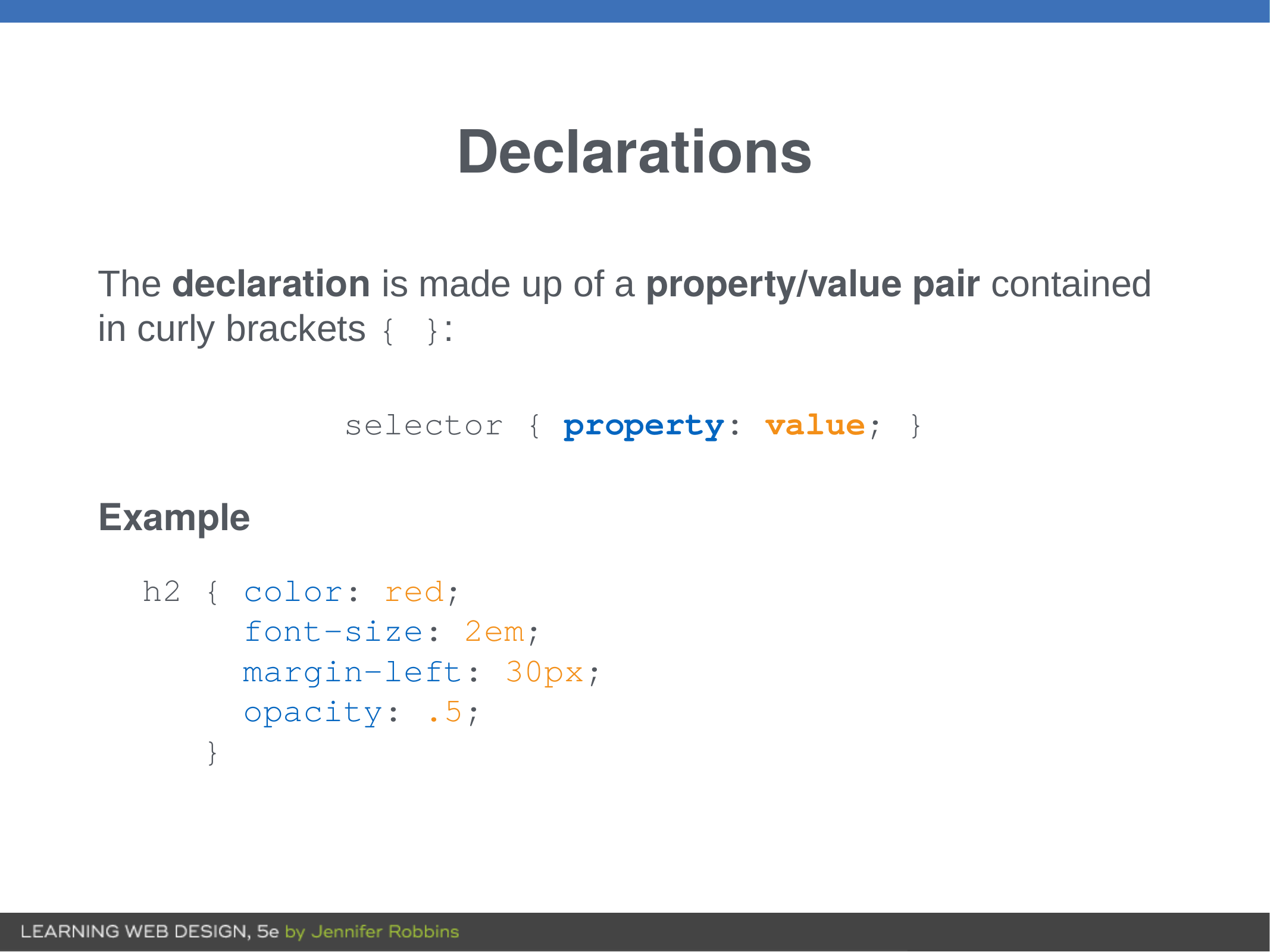

# Declarations
The declaration is made up of a property/value pair contained in curly brackets { }:
selector { property: value; }
Example
h2 { color: red;
     font-size: 2em;
     margin-left: 30px;
     opacity: .5;
   }